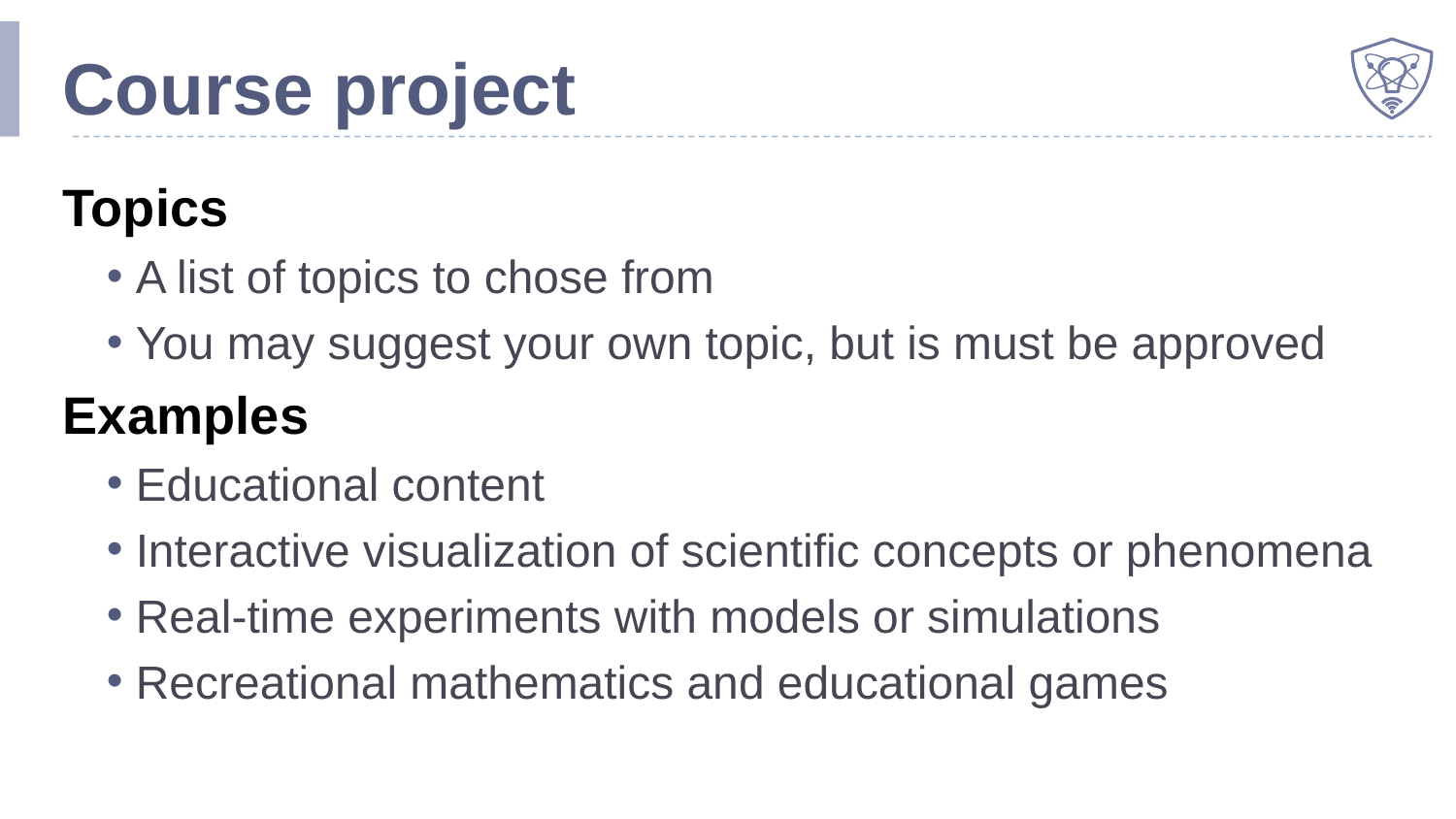

# Course project
Topics
A list of topics to chose from
You may suggest your own topic, but is must be approved
Examples
Educational content
Interactive visualization of scientific concepts or phenomena
Real-time experiments with models or simulations
Recreational mathematics and educational games